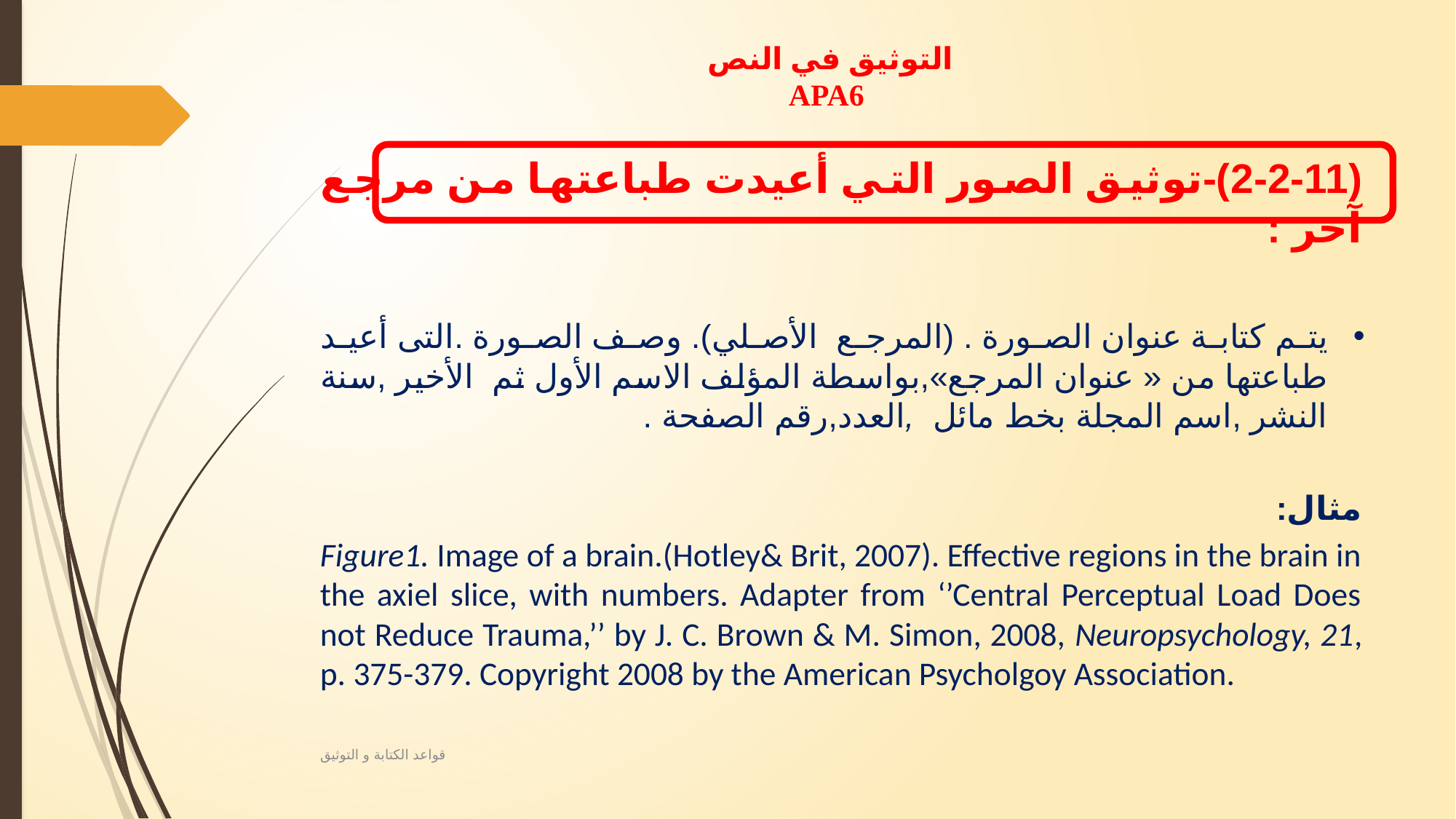

# التوثيق في النص APA6

(2-2-11)-توثيق الصور التي أعيدت طباعتها من مرجع آخر :

يتم كتابة عنوان الصورة . (المرجع  الأصلي). وصف الصورة .التى أعيد طباعتها من « عنوان المرجع»,بواسطة المؤلف الاسم الأول ثم  الأخير ,سنة النشر ,اسم المجلة بخط مائل  ,العدد,رقم الصفحة .

مثال:
Figure1. Image of a brain.(Hotley& Brit, 2007). Effective regions in the brain in the axiel slice, with numbers. Adapter from ‘’Central Perceptual Load Does not Reduce Trauma,’’ by J. C. Brown & M. Simon, 2008, Neuropsychology, 21, p. 375-379. Copyright 2008 by the American Psycholgoy Association.

قواعد الكتابة و التوثيق